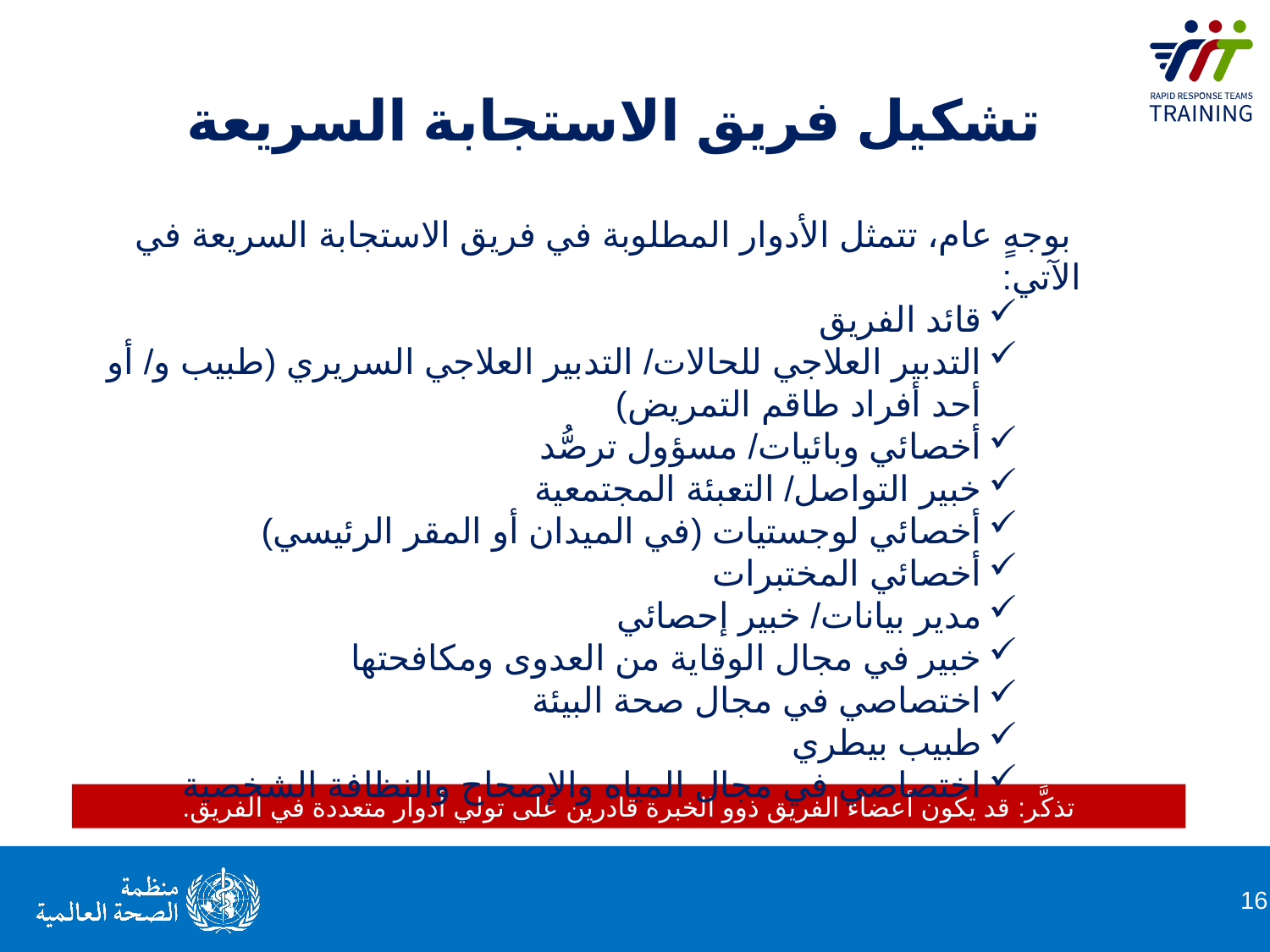

# تشكيل فريق الاستجابة السريعة
 بوجهٍ عام، تتمثل الأدوار المطلوبة في فريق الاستجابة السريعة في الآتي:
قائد الفريق
التدبير العلاجي للحالات/ التدبير العلاجي السريري (طبيب و/ أو أحد أفراد طاقم التمريض)
أخصائي وبائيات/ مسؤول ترصُّد
خبير التواصل/ التعبئة المجتمعية
أخصائي لوجستيات (في الميدان أو المقر الرئيسي)
أخصائي المختبرات
مدير بيانات/ خبير إحصائي
خبير في مجال الوقاية من العدوى ومكافحتها
اختصاصي في مجال صحة البيئة
طبيب بيطري
اختصاصي في مجال المياه والإصحاح والنظافة الشخصية

تذكَّر: قد يكون أعضاء الفريق ذوو الخبرة قادرين على تولي أدوار متعددة في الفريق.